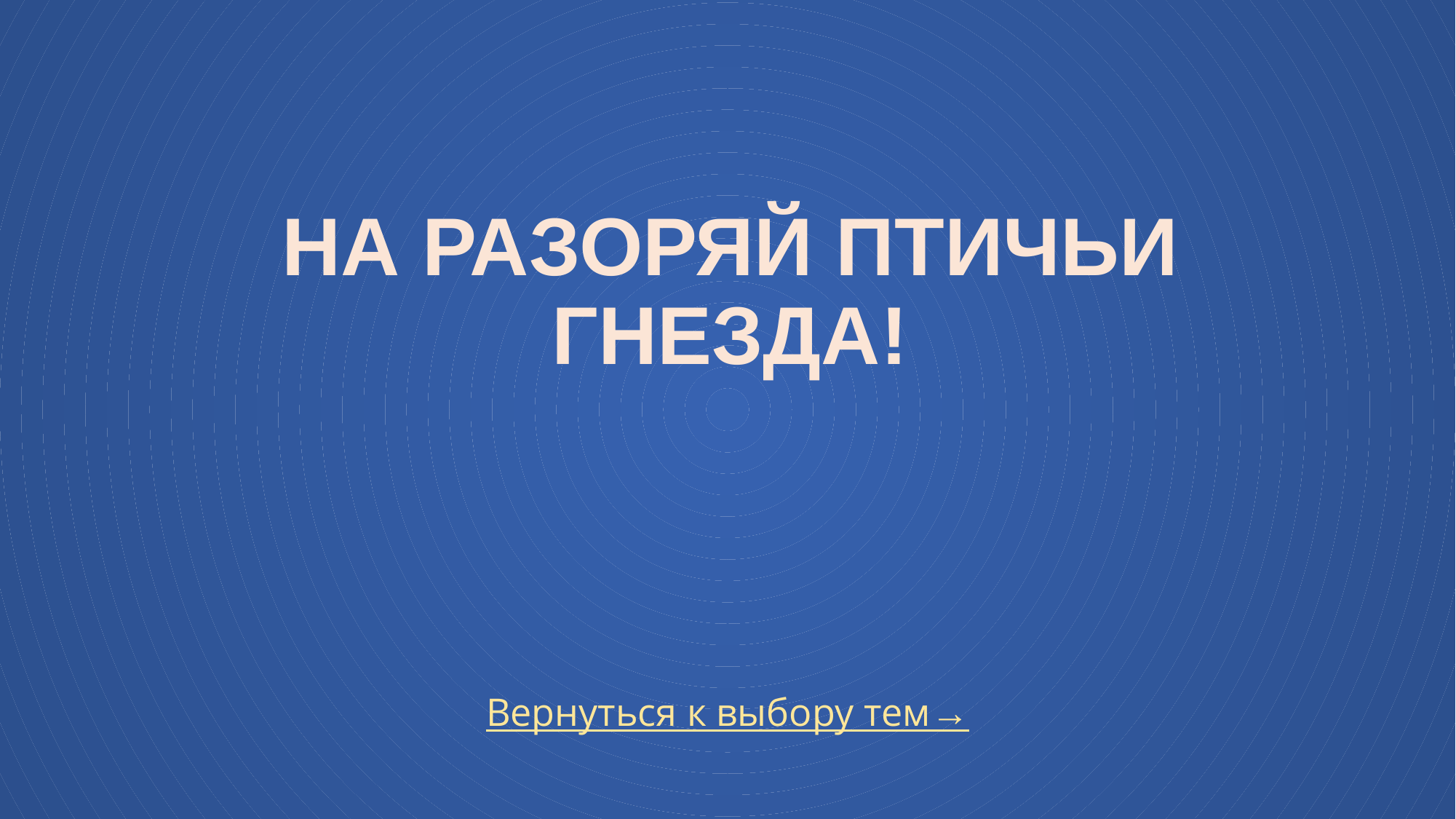

# НА РАЗОРЯЙ ПТИЧЬИ ГНЕЗДА!
Вернуться к выбору тем→